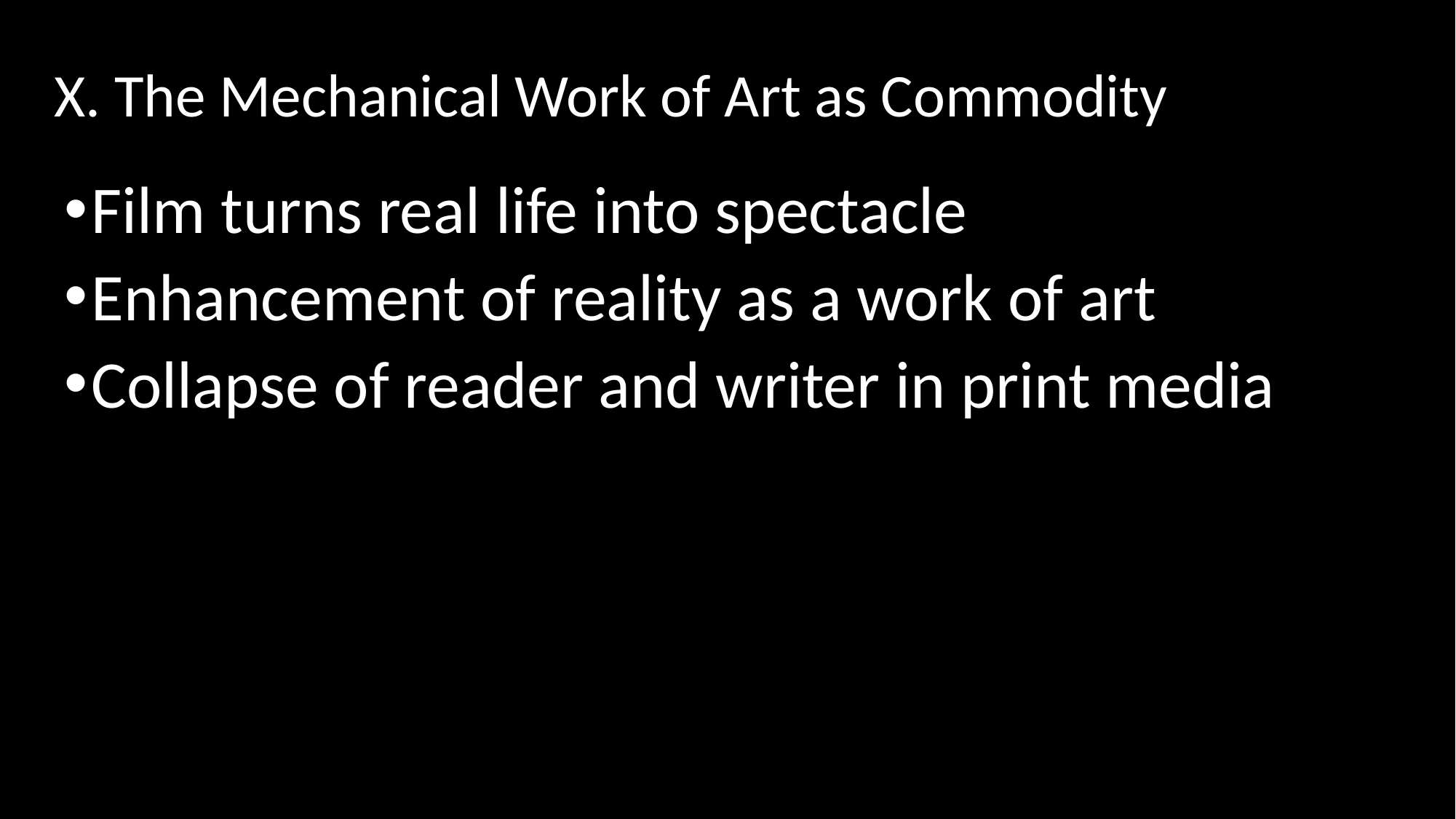

# X. The Mechanical Work of Art as Commodity
Film turns real life into spectacle
Enhancement of reality as a work of art
Collapse of reader and writer in print media